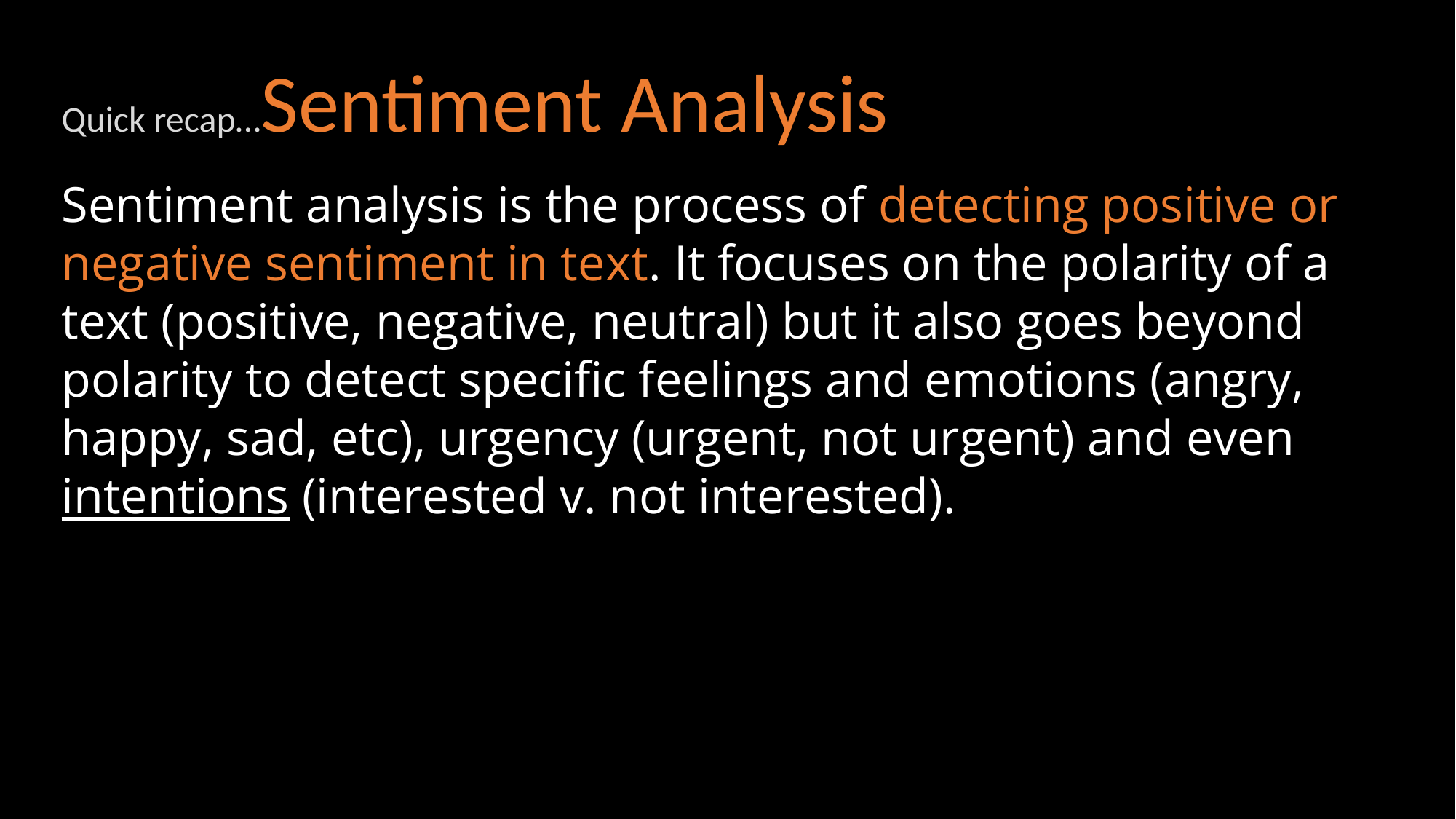

Quick recap…Sentiment Analysis

Sentiment analysis is the process of detecting positive or negative sentiment in text. It focuses on the polarity of a text (positive, negative, neutral) but it also goes beyond polarity to detect specific feelings and emotions (angry, happy, sad, etc), urgency (urgent, not urgent) and even intentions (interested v. not interested).